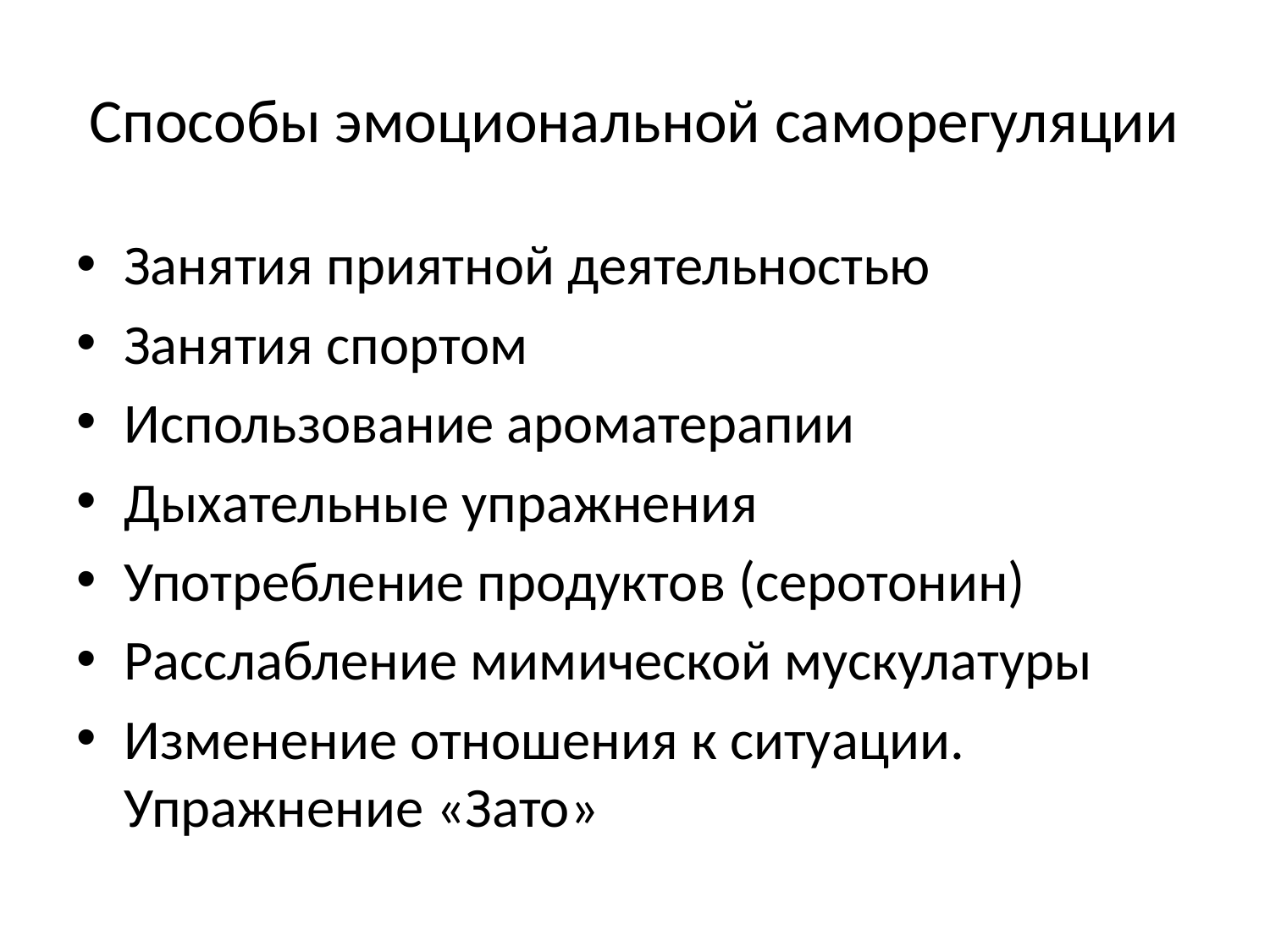

# Способы эмоциональной саморегуляции
Занятия приятной деятельностью
Занятия спортом
Использование ароматерапии
Дыхательные упражнения
Употребление продуктов (серотонин)
Расслабление мимической мускулатуры
Изменение отношения к ситуации. Упражнение «Зато»